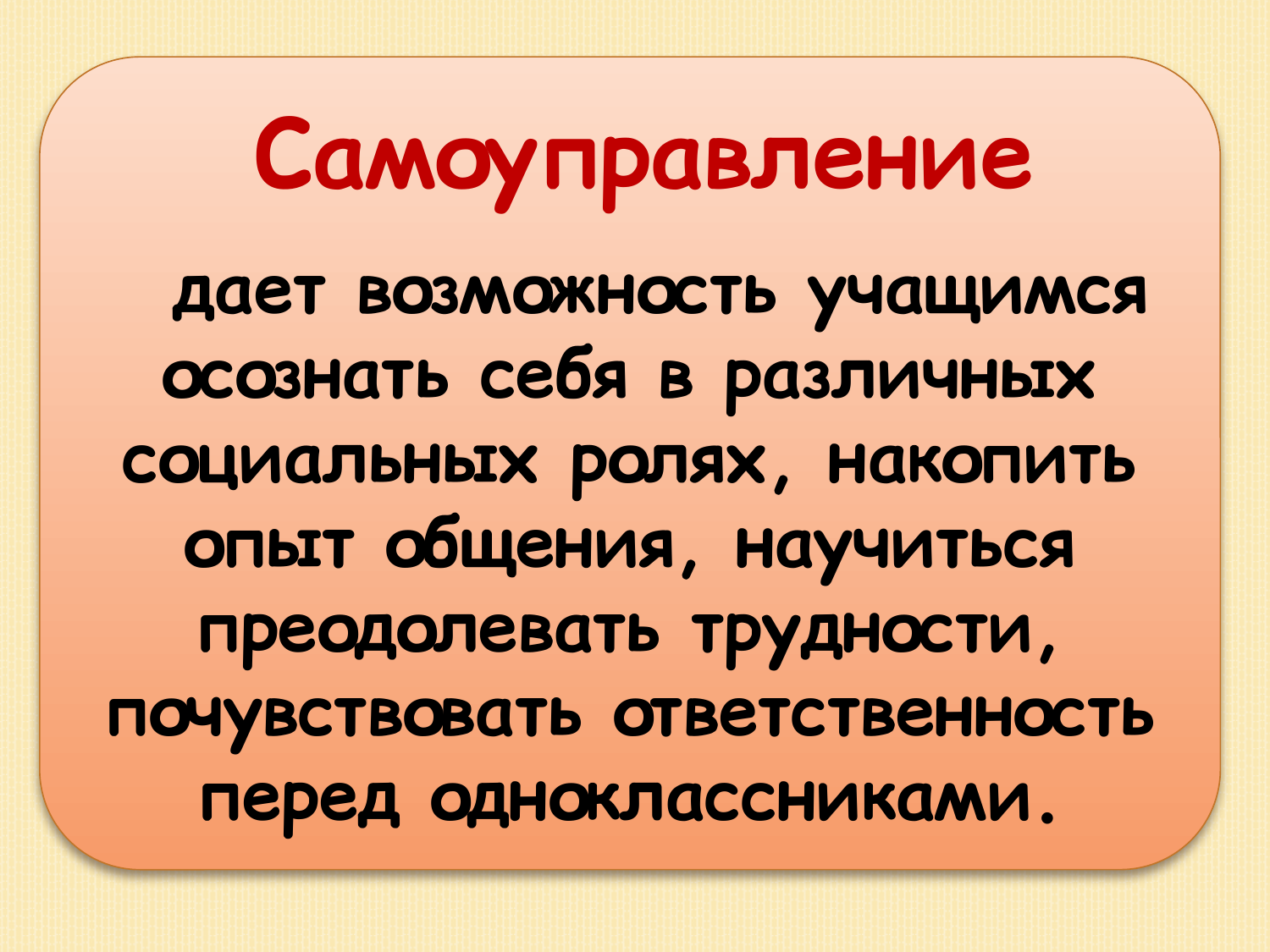

Самоуправление
дает возможность учащимся осознать себя в различных социальных ролях, накопить опыт общения, научиться преодолевать трудности, почувствовать ответственность перед одноклассниками.